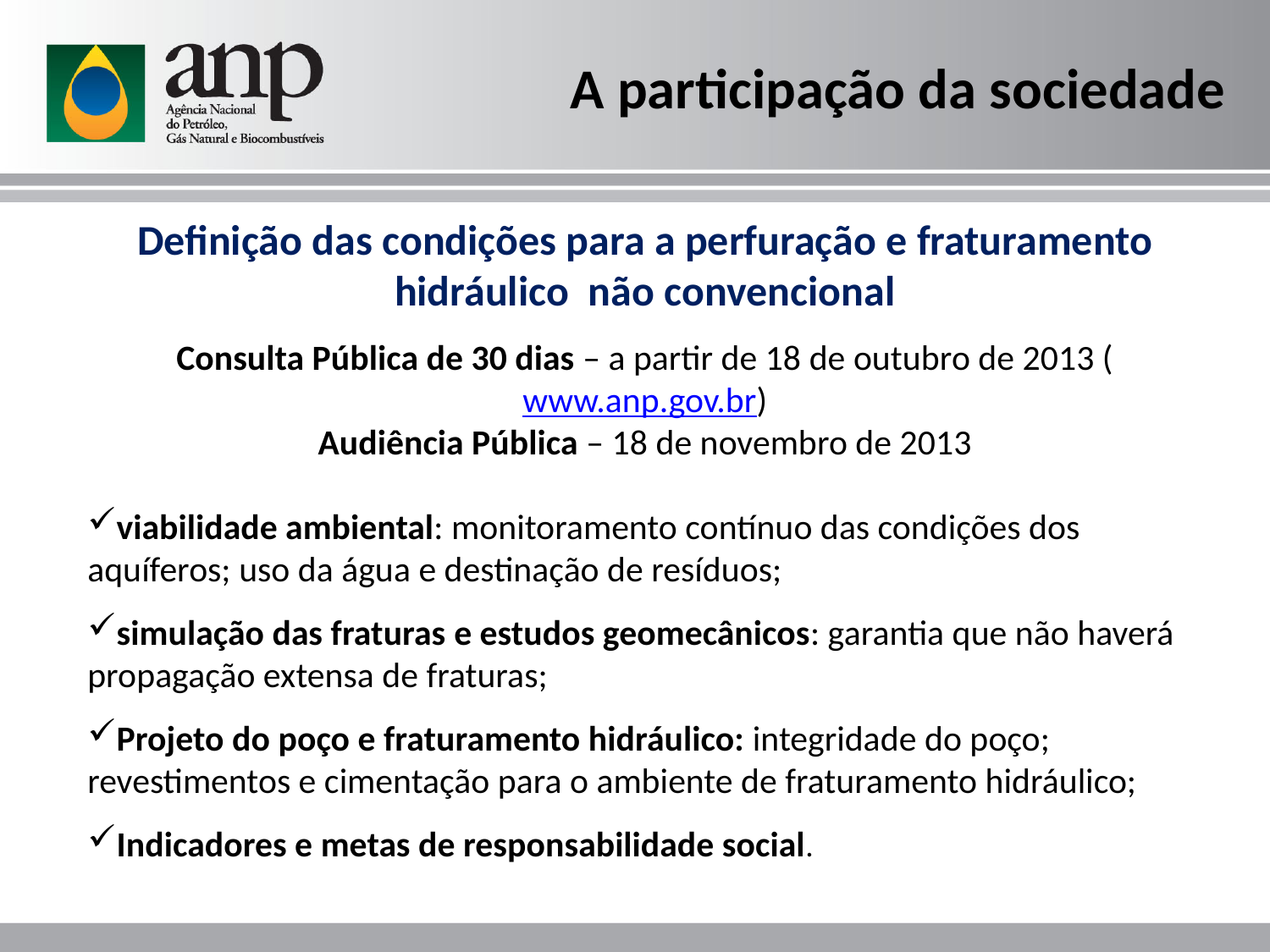

A participação da sociedade
Definição das condições para a perfuração e fraturamento hidráulico  não convencional
Consulta Pública de 30 dias – a partir de 18 de outubro de 2013 (www.anp.gov.br)
Audiência Pública – 18 de novembro de 2013

viabilidade ambiental: monitoramento contínuo das condições dos aquíferos; uso da água e destinação de resíduos;
simulação das fraturas e estudos geomecânicos: garantia que não haverá propagação extensa de fraturas;
Projeto do poço e fraturamento hidráulico: integridade do poço; revestimentos e cimentação para o ambiente de fraturamento hidráulico;
Indicadores e metas de responsabilidade social.